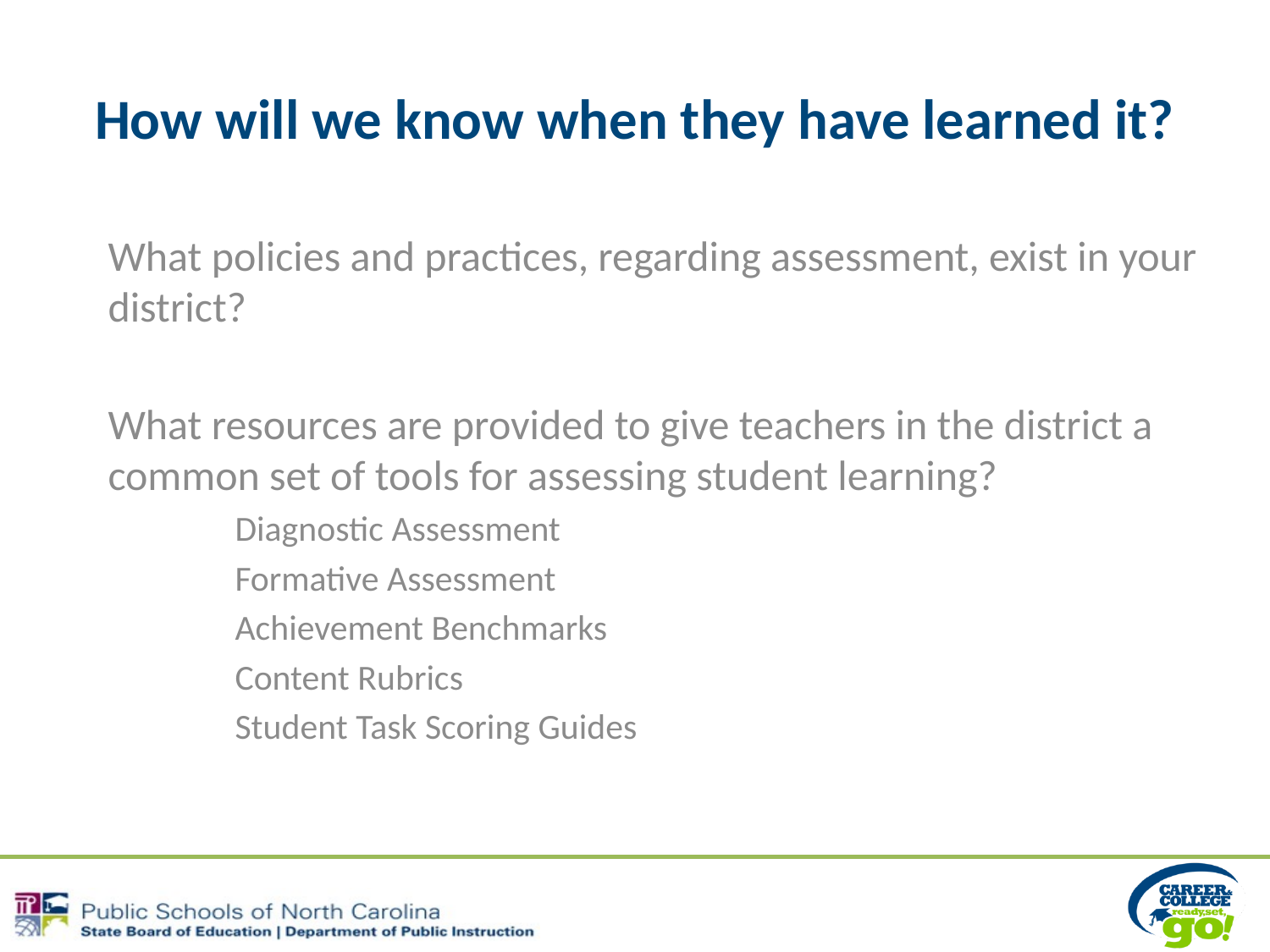

# How will we know when they have learned it?
What policies and practices, regarding assessment, exist in your district?

What resources are provided to give teachers in the district a common set of tools for assessing student learning?
Diagnostic Assessment
Formative Assessment
Achievement Benchmarks
Content Rubrics
Student Task Scoring Guides